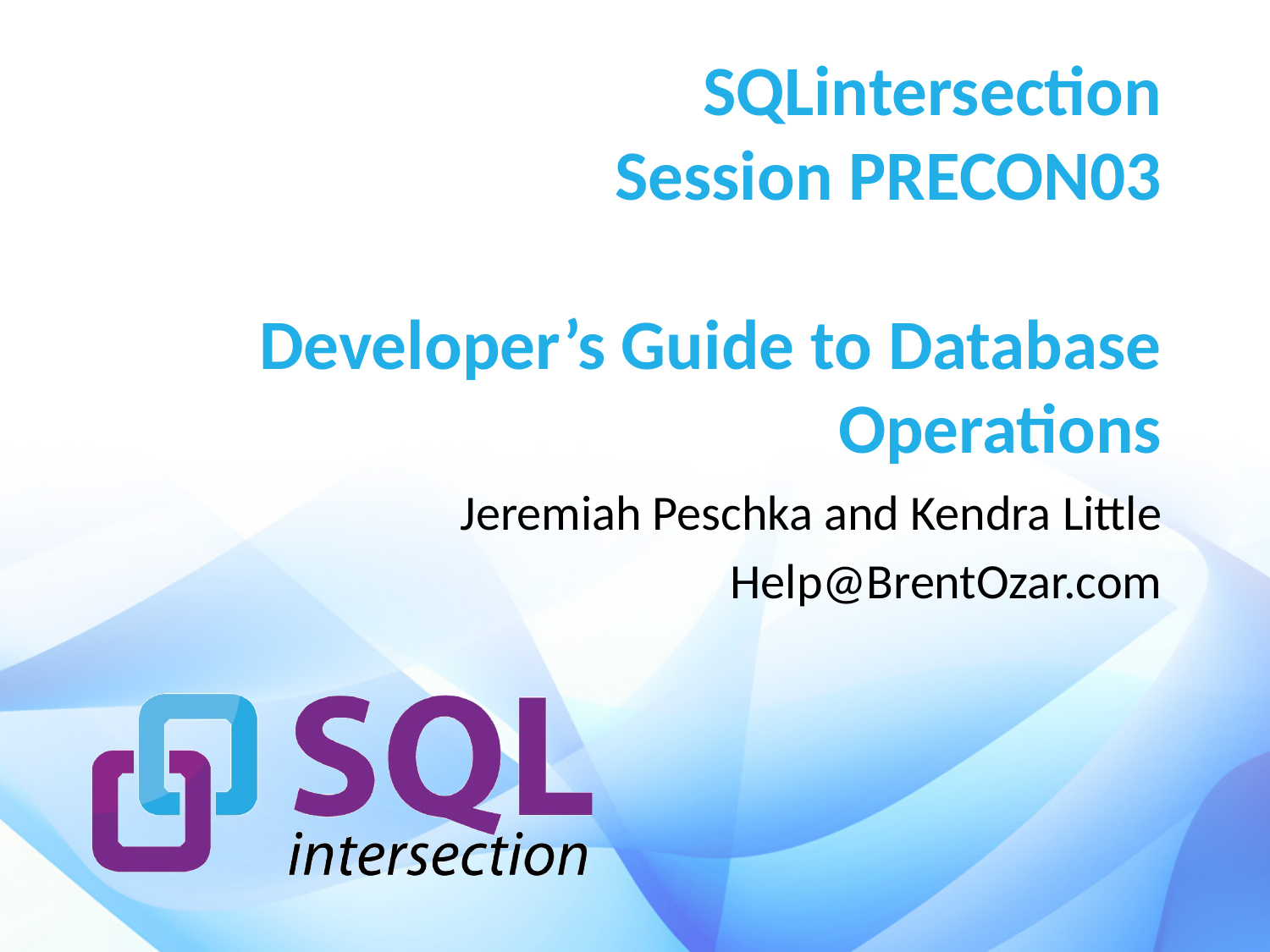

# SQLintersection Session PRECON03 Developer’s Guide to Database Operations
Jeremiah Peschka and Kendra Little
Help@BrentOzar.com